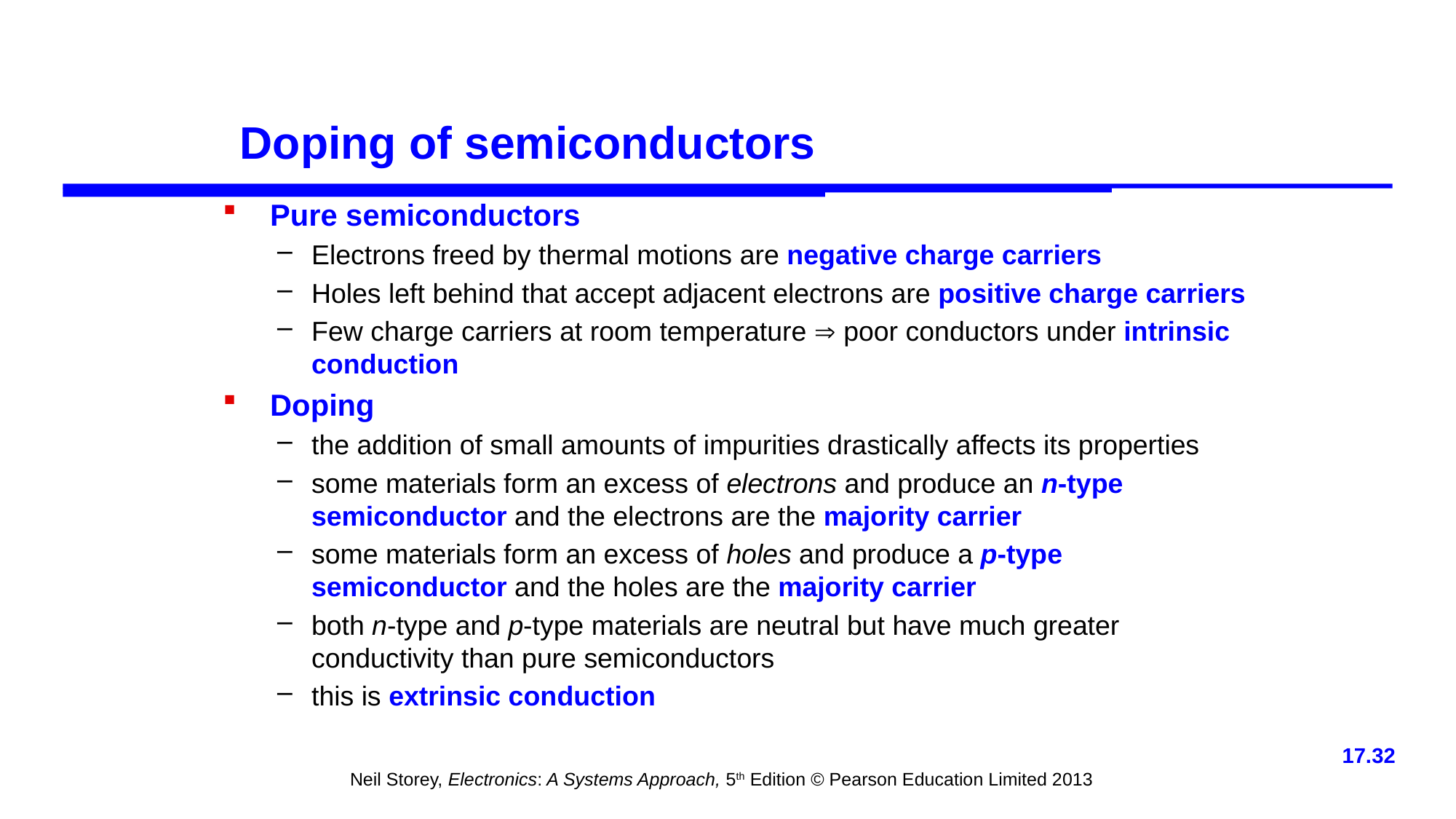

# Doping of semiconductors
Pure semiconductors
Electrons freed by thermal motions are negative charge carriers
Holes left behind that accept adjacent electrons are positive charge carriers
Few charge carriers at room temperature ⇒ poor conductors under intrinsic conduction
Doping
the addition of small amounts of impurities drastically affects its properties
some materials form an excess of electrons and produce an n-type semiconductor and the electrons are the majority carrier
some materials form an excess of holes and produce a p-type semiconductor and the holes are the majority carrier
both n-type and p-type materials are neutral but have much greater conductivity than pure semiconductors
this is extrinsic conduction